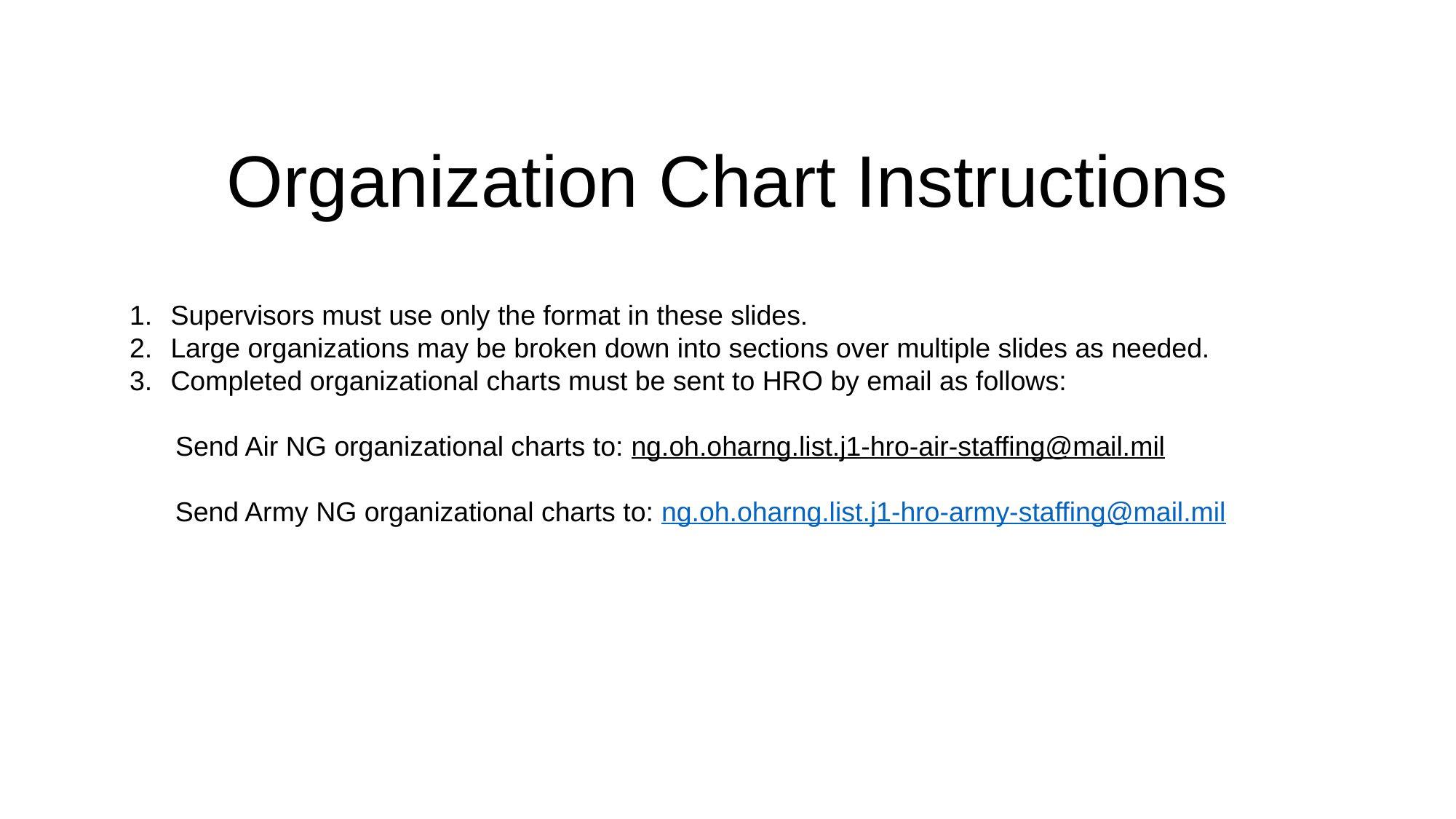

# Organization Chart Instructions
Supervisors must use only the format in these slides.
Large organizations may be broken down into sections over multiple slides as needed.
Completed organizational charts must be sent to HRO by email as follows:
      Send Air NG organizational charts to: ng.oh.oharng.list.j1-hro-air-staffing@mail.mil
      Send Army NG organizational charts to: ng.oh.oharng.list.j1-hro-army-staffing@mail.mil